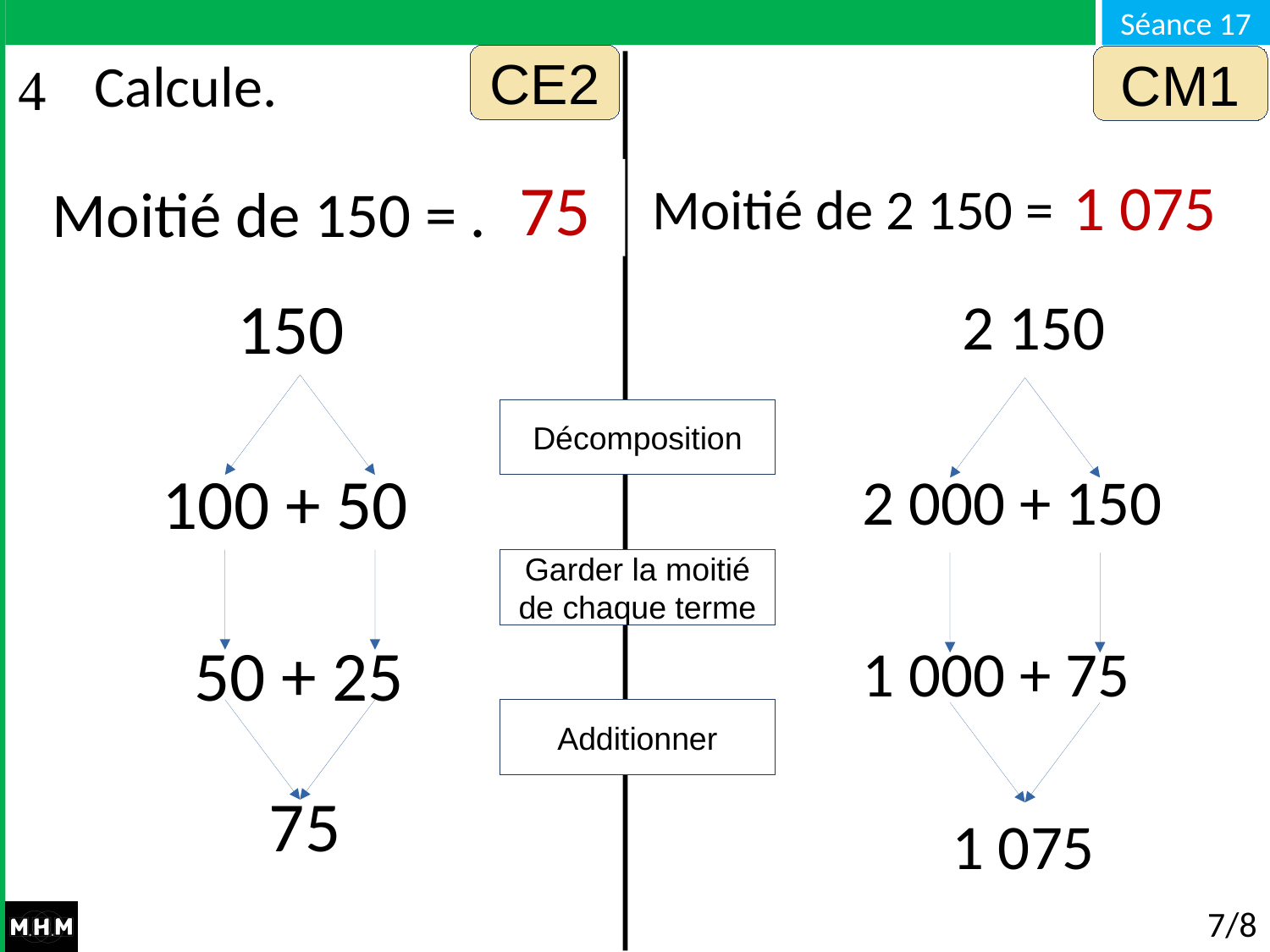

CE2
CM1
# Calcule.

75
1 075
Moitié de 150 = …
Moitié de 2 150 =
150
2 150

Décomposition
100 + 50
2 000 + 150

Garder la moitié de chaque terme

  50 + 25
1 000 + 75

Additionner

  75
 1 075
7/8